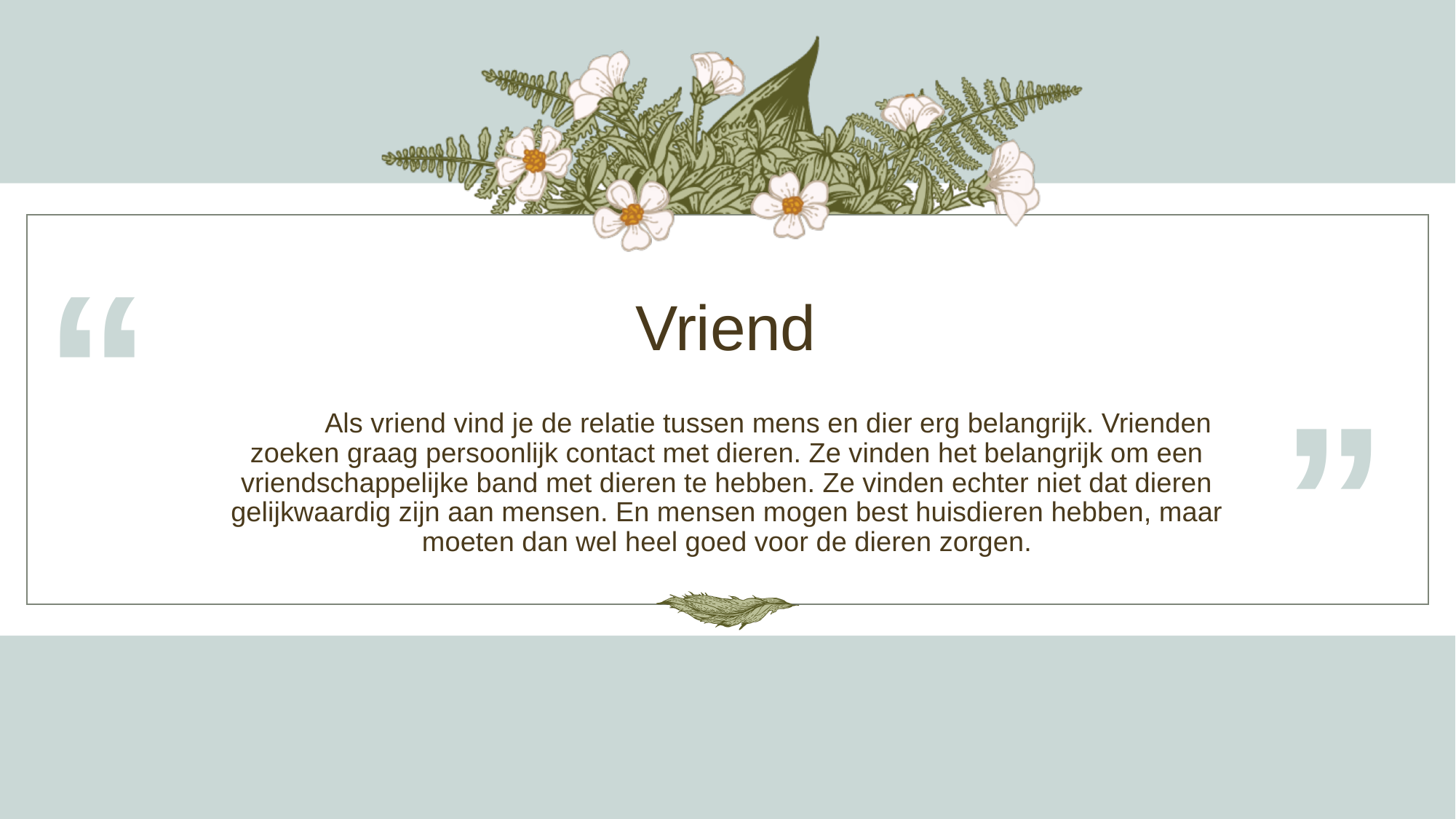

“
# Vriend

 	Als vriend vind je de relatie tussen mens en dier erg belangrijk. Vrienden zoeken graag persoonlijk contact met dieren. Ze vinden het belangrijk om een vriendschappelijke band met dieren te hebben. Ze vinden echter niet dat dieren gelijkwaardig zijn aan mensen. En mensen mogen best huisdieren hebben, maar moeten dan wel heel goed voor de dieren zorgen.
”